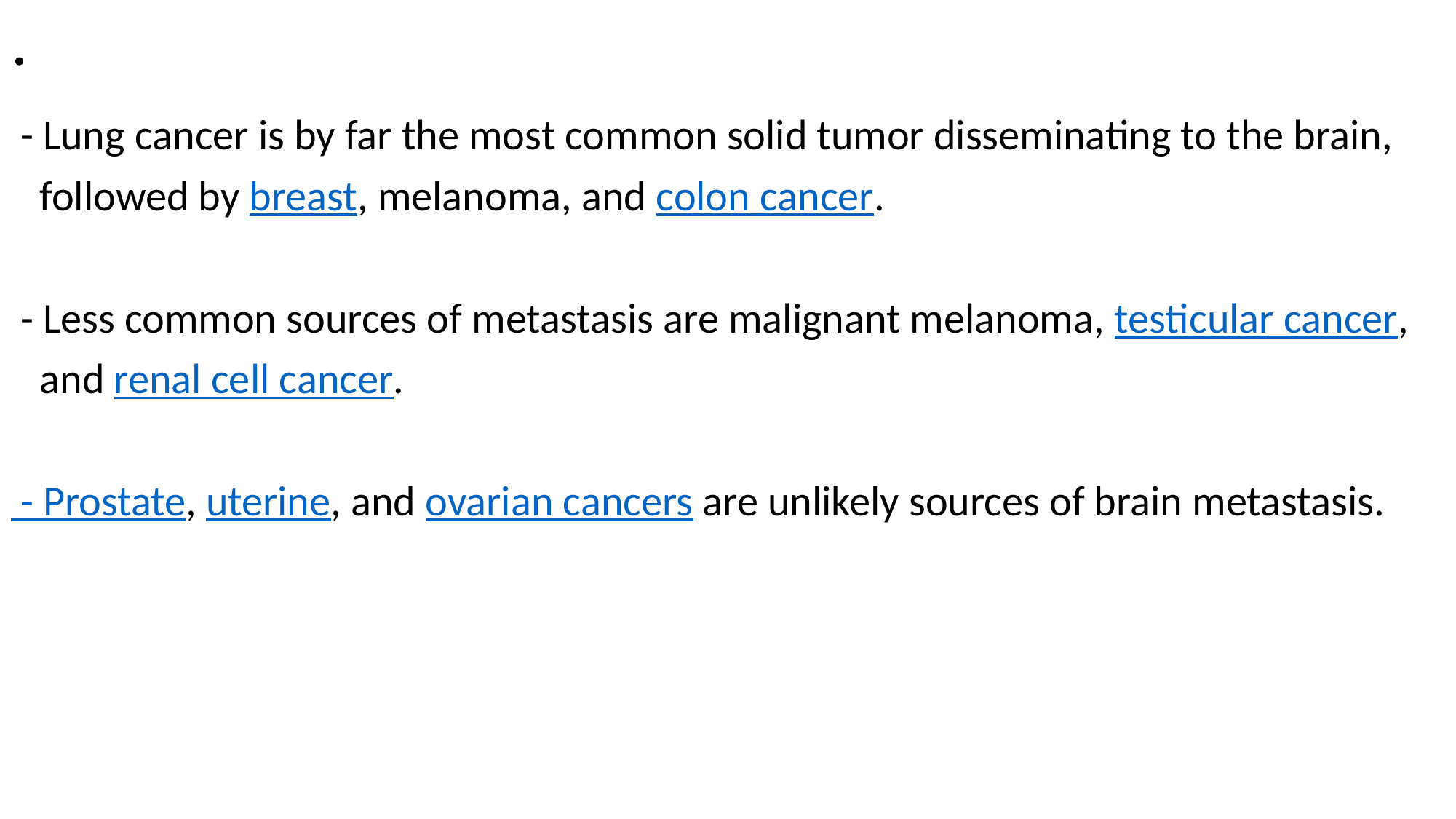

# .
 - Lung cancer is by far the most common solid tumor disseminating to the brain,
   followed by breast, melanoma, and colon cancer.

 - Less common sources of metastasis are malignant melanoma, testicular cancer,
   and renal cell cancer.

 - Prostate, uterine, and ovarian cancers are unlikely sources of brain metastasis.